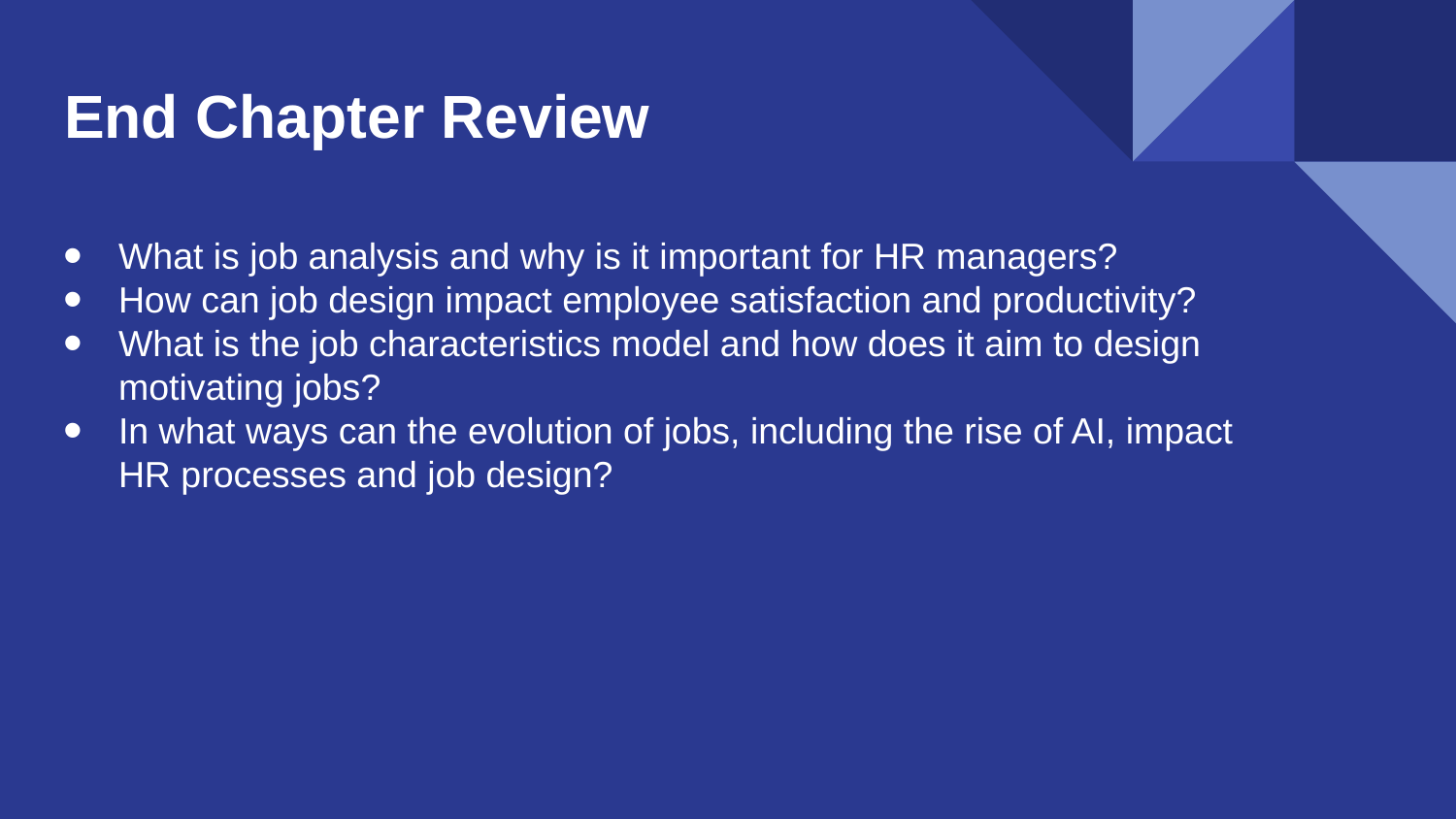

# End Chapter Review
What is job analysis and why is it important for HR managers?
How can job design impact employee satisfaction and productivity?
What is the job characteristics model and how does it aim to design motivating jobs?
In what ways can the evolution of jobs, including the rise of AI, impact HR processes and job design?